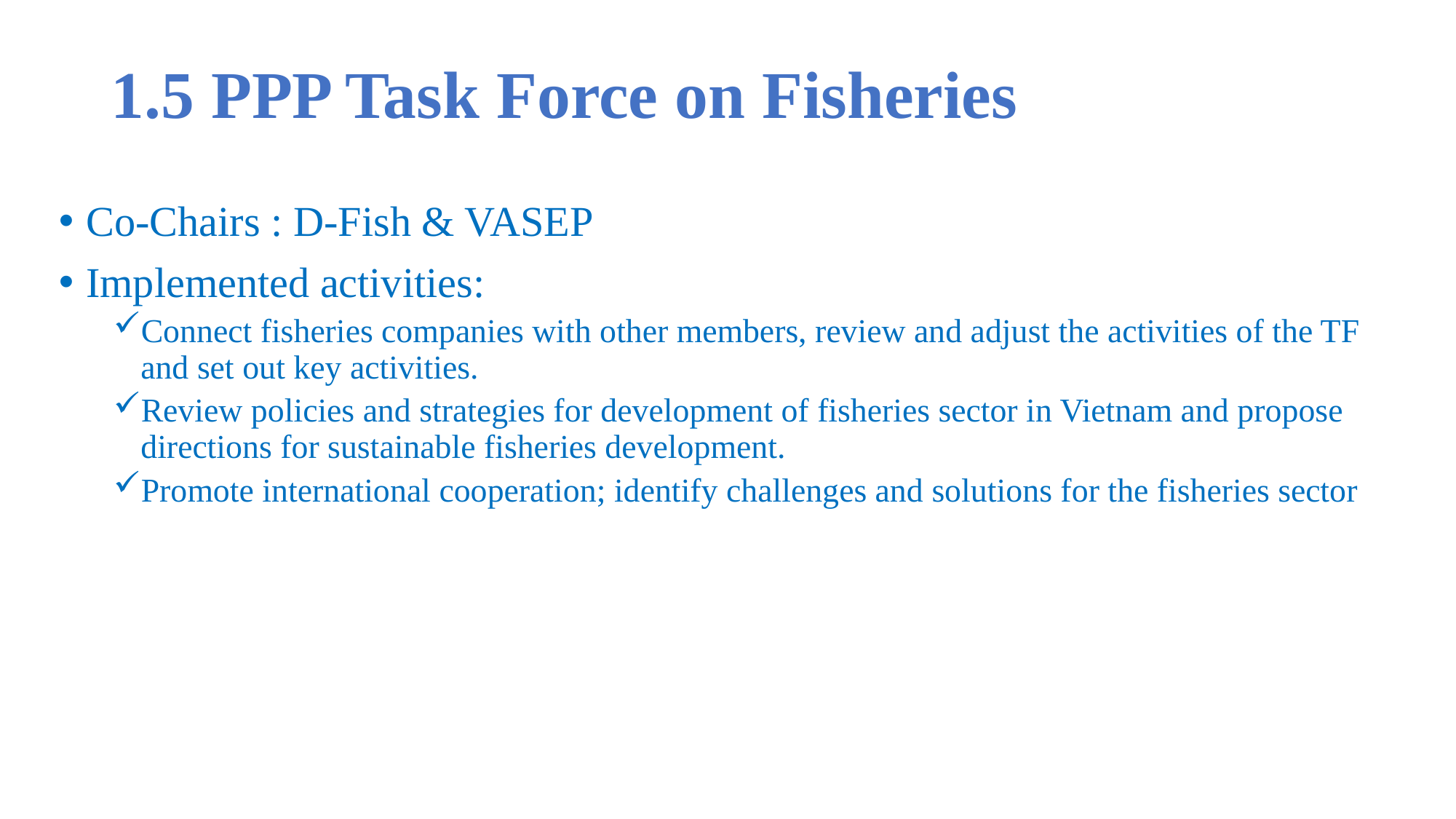

# 1.5 PPP Task Force on Fisheries
Co-Chairs : D-Fish & VASEP
Implemented activities:
Connect fisheries companies with other members, review and adjust the activities of the TF and set out key activities.
Review policies and strategies for development of fisheries sector in Vietnam and propose directions for sustainable fisheries development.
Promote international cooperation; identify challenges and solutions for the fisheries sector